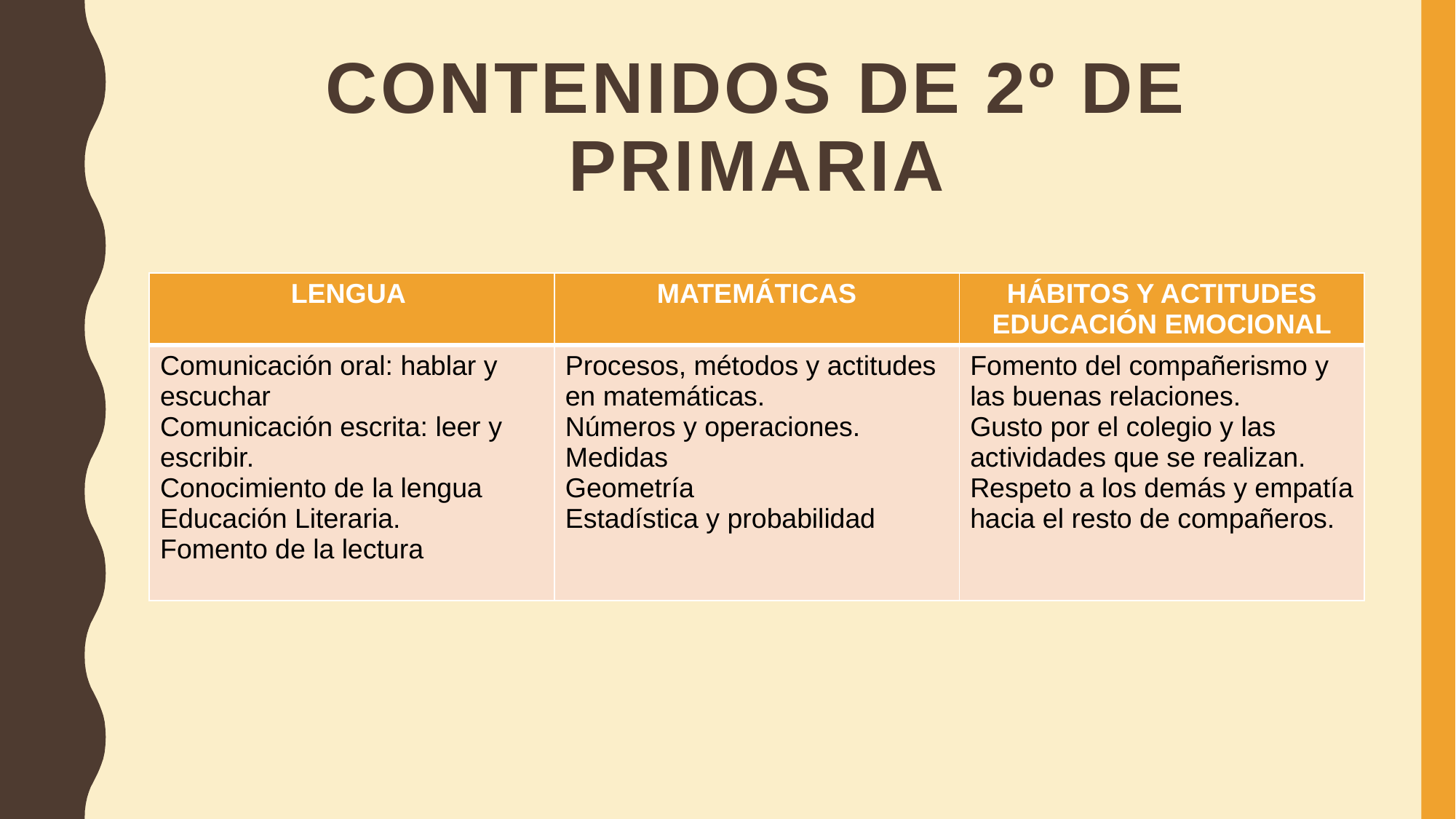

# CONTENIDOS DE 2º DE PRIMARIA
| LENGUA | MATEMÁTICAS | HÁBITOS Y ACTITUDES EDUCACIÓN EMOCIONAL |
| --- | --- | --- |
| Comunicación oral: hablar y escuchar Comunicación escrita: leer y escribir. Conocimiento de la lengua Educación Literaria. Fomento de la lectura | Procesos, métodos y actitudes en matemáticas. Números y operaciones. Medidas Geometría Estadística y probabilidad | Fomento del compañerismo y las buenas relaciones. Gusto por el colegio y las actividades que se realizan. Respeto a los demás y empatía hacia el resto de compañeros. |